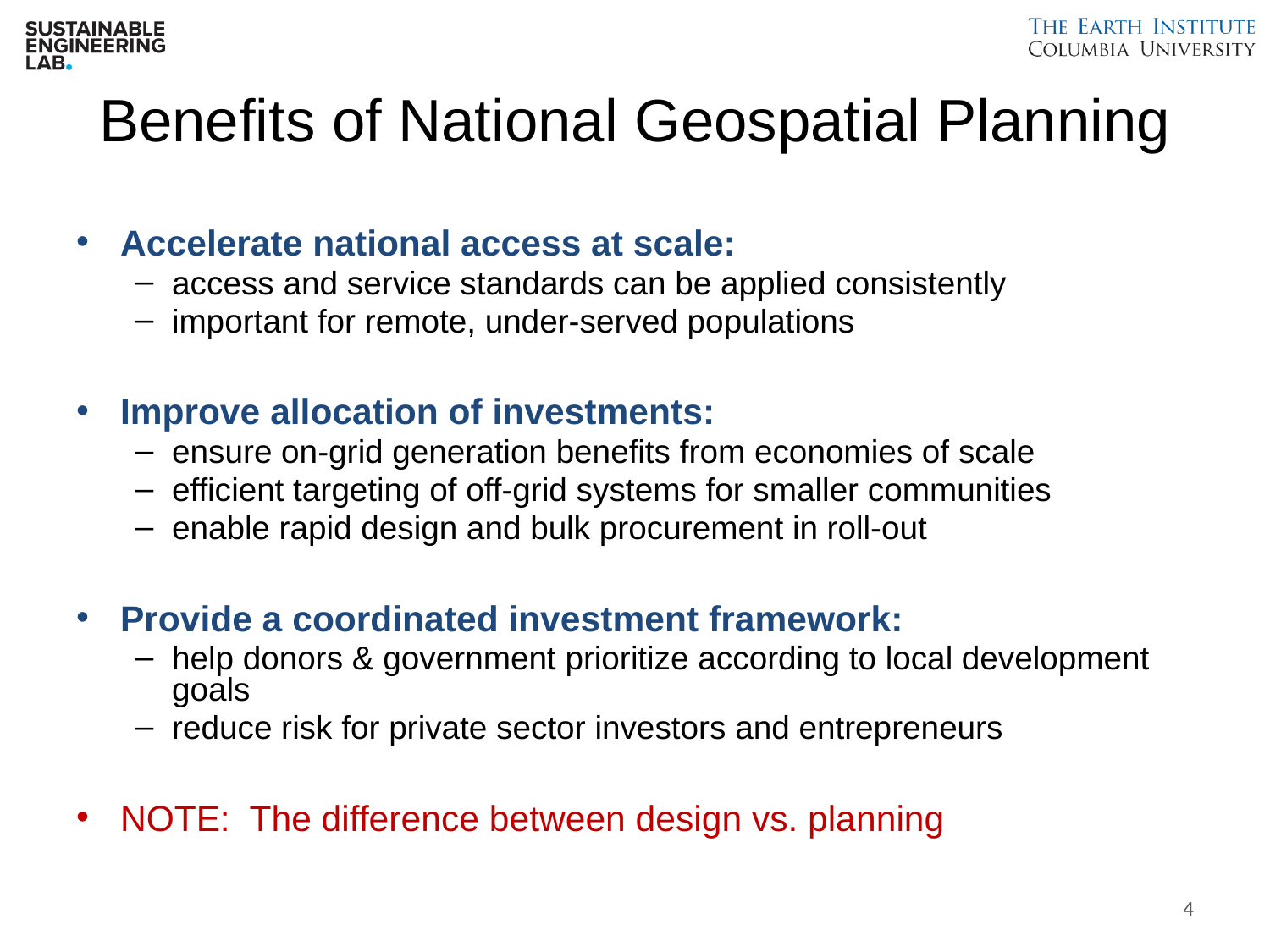

# Benefits of National Geospatial Planning
Accelerate national access at scale:
access and service standards can be applied consistently
important for remote, under-served populations

Improve allocation of investments:
ensure on-grid generation benefits from economies of scale
efficient targeting of off-grid systems for smaller communities
enable rapid design and bulk procurement in roll-out

Provide a coordinated investment framework:
help donors & government prioritize according to local development goals
reduce risk for private sector investors and entrepreneurs

NOTE:  The difference between design vs. planning

4